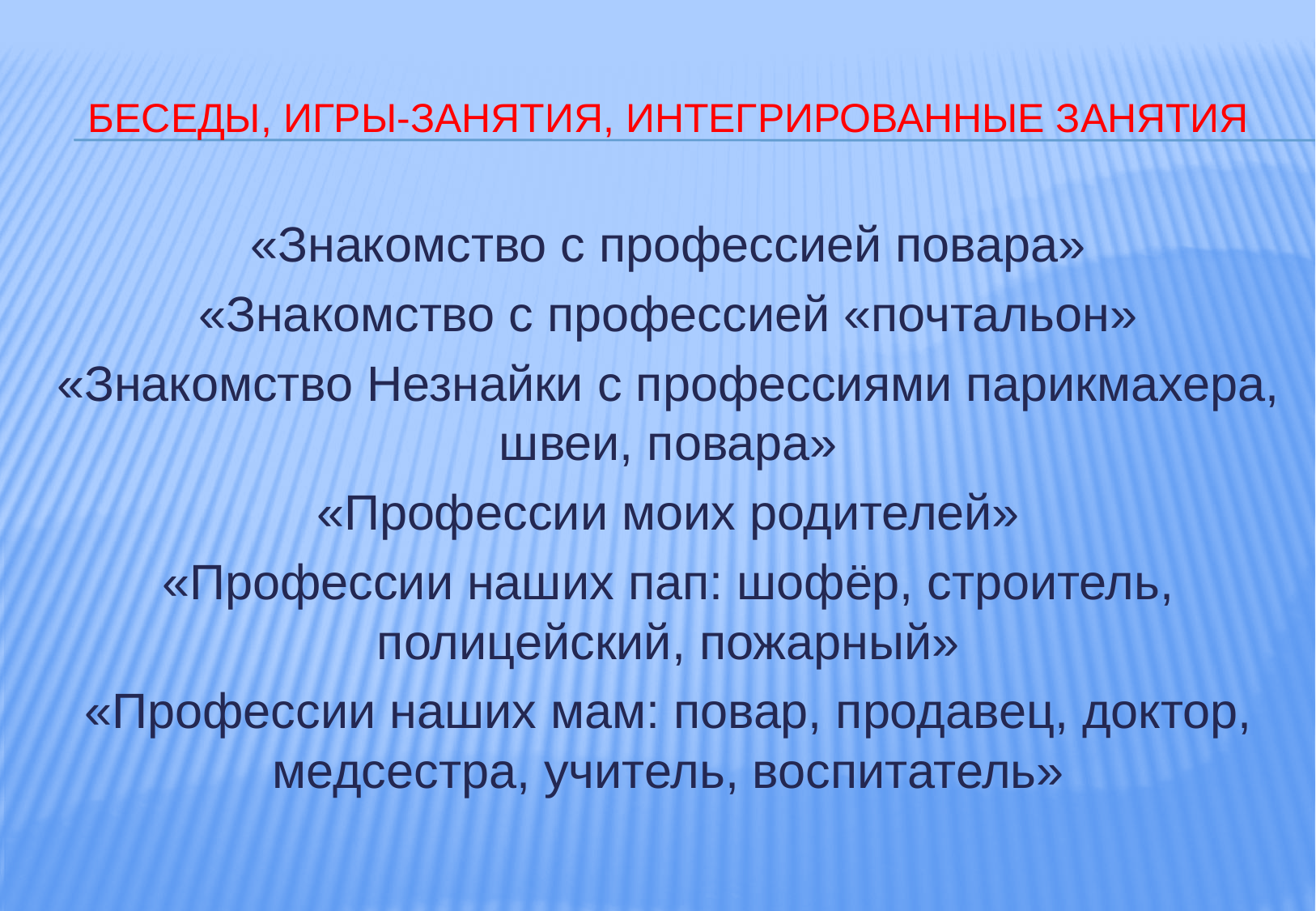

# Беседы, игры-занятия, интегрированные занятия
«Знакомство с профессией повара»
«Знакомство с профессией «почтальон»
«Знакомство Незнайки с профессиями парикмахера, швеи, повара»
«Профессии моих родителей»
«Профессии наших пап: шофёр, строитель, полицейский, пожарный»
«Профессии наших мам: повар, продавец, доктор, медсестра, учитель, воспитатель»